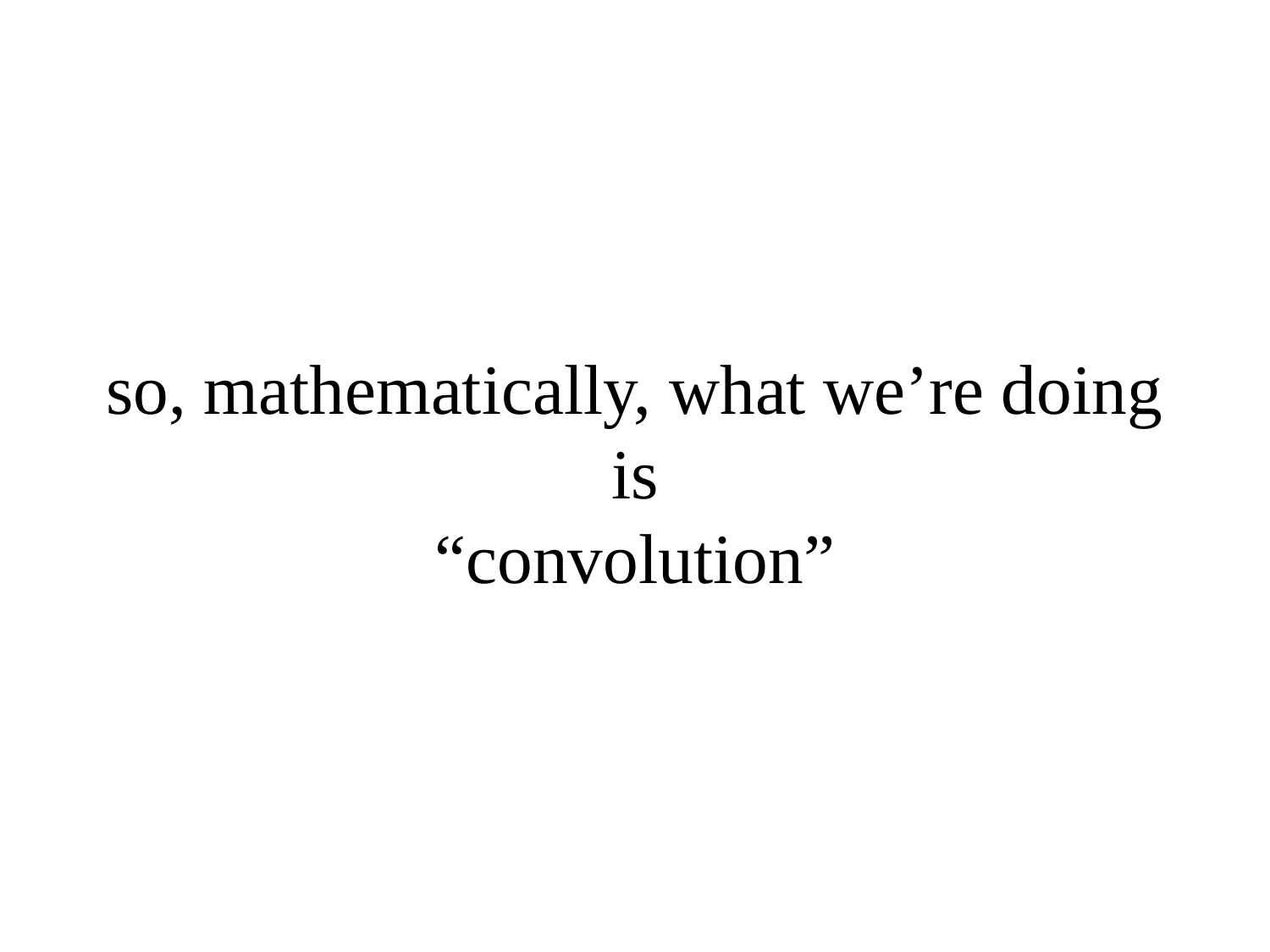

# so, mathematically, what we’re doing is “convolution”